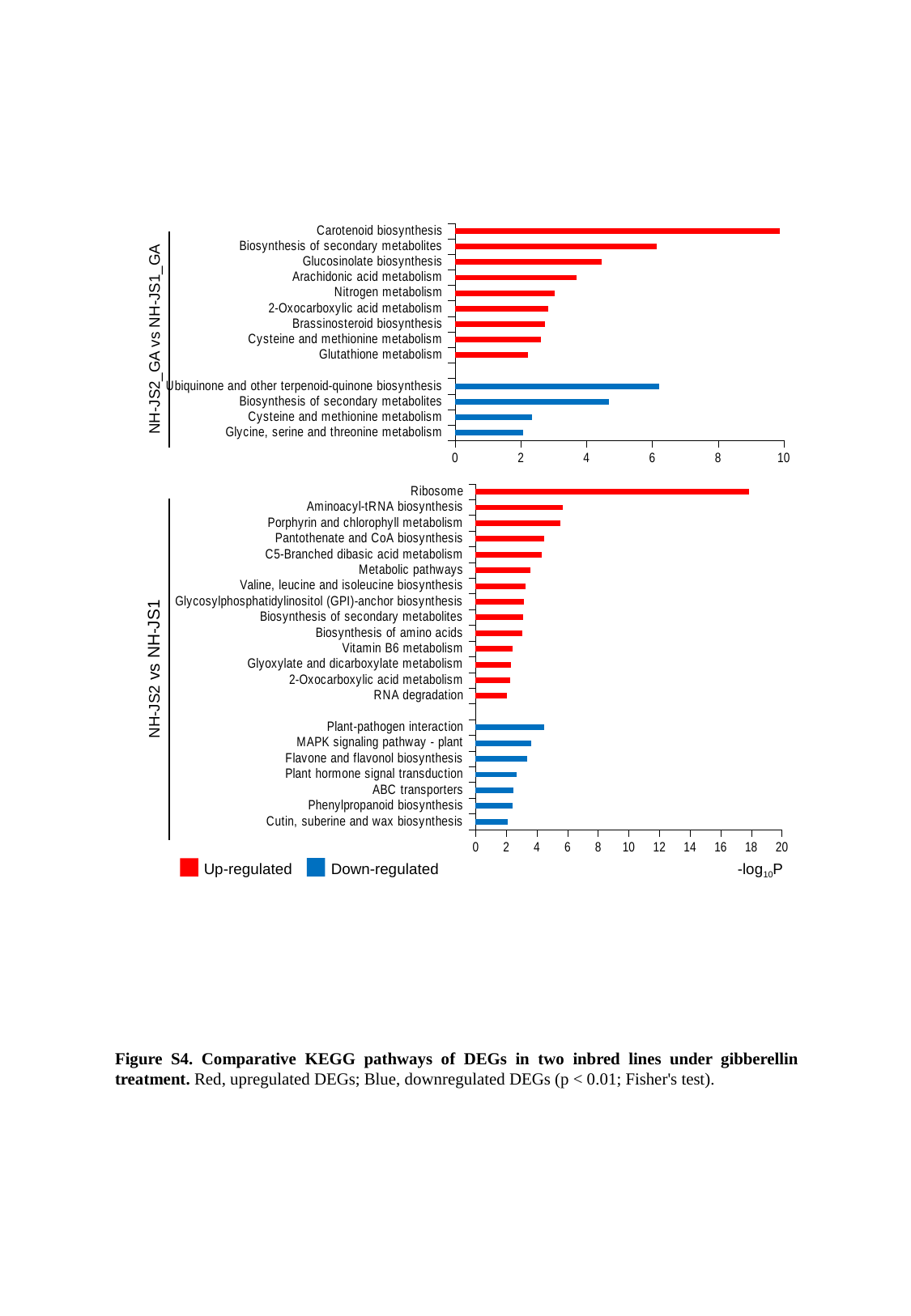

### Chart

| Category |  |
|---|---|
| Glycine, serine and threonine metabolism | 2.0785940897492785 |
| Cysteine and methionine metabolism | 2.344317261841957 |
| Biosynthesis of secondary metabolites | 4.687026103076189 |
| Ubiquinone and other terpenoid-quinone biosynthesis | 6.206480103532042 |
|  | None |
| Glutathione metabolism | 2.212004 |
| Cysteine and methionine metabolism | 2.610879 |
| Brassinosteroid biosynthesis | 2.733229 |
| 2-Oxocarboxylic acid metabolism | 2.83222 |
| Nitrogen metabolism | 3.043029 |
| Arachidonic acid metabolism | 3.686936 |
| Glucosinolate biosynthesis | 4.470091 |
| Biosynthesis of secondary metabolites | 6.127748 |
| Carotenoid biosynthesis | 9.867892 |
NH-JS2_GA vs NH-JS1_GA

### Chart

| Category |  |
|---|---|
| Cutin, suberine and wax biosynthesis | 2.1072813570657707 |
| Phenylpropanoid biosynthesis | 2.419104509339394 |
| ABC transporters | 2.4595500558651886 |
| Plant hormone signal transduction | 2.666093607832793 |
| Flavone and flavonol biosynthesis | 3.3639680811366444 |
| MAPK signaling pathway - plant | 3.623839976563795 |
| Plant-pathogen interaction | 4.456793756130963 |
|  | None |
| RNA degradation | 2.05249803117088 |
| 2-Oxocarboxylic acid metabolism | 2.2392157825999597 |
| Glyoxylate and dicarboxylate metabolism | 2.2816674779489237 |
| Vitamin B6 metabolism | 2.435817621177573 |
| Biosynthesis of amino acids | 3.060972293699852 |
| Biosynthesis of secondary metabolites | 3.1238036140845438 |
| Glycosylphosphatidylinositol (GPI)-anchor biosynthesis | 3.1500963451979516 |
| Valine, leucine and isoleucine biosynthesis | 3.2601855737041032 |
| Metabolic pathways | 3.5668249554934106 |
| C5-Branched dibasic acid metabolism | 4.295745159046094 |
| Pantothenate and CoA biosynthesis | 4.4853398570168315 |
| Porphyrin and chlorophyll metabolism | 5.517960149344776 |
| Aminoacyl-tRNA biosynthesis | 5.71317479302215 |
| Ribosome | 17.825600995409662 |
NH-JS2 vs NH-JS1
Down-regulated
Up-regulated

-log10P
Figure S4. Comparative KEGG pathways of DEGs in two inbred lines under gibberellin treatment. Red, upregulated DEGs; Blue, downregulated DEGs (p < 0.01; Fisher's test).